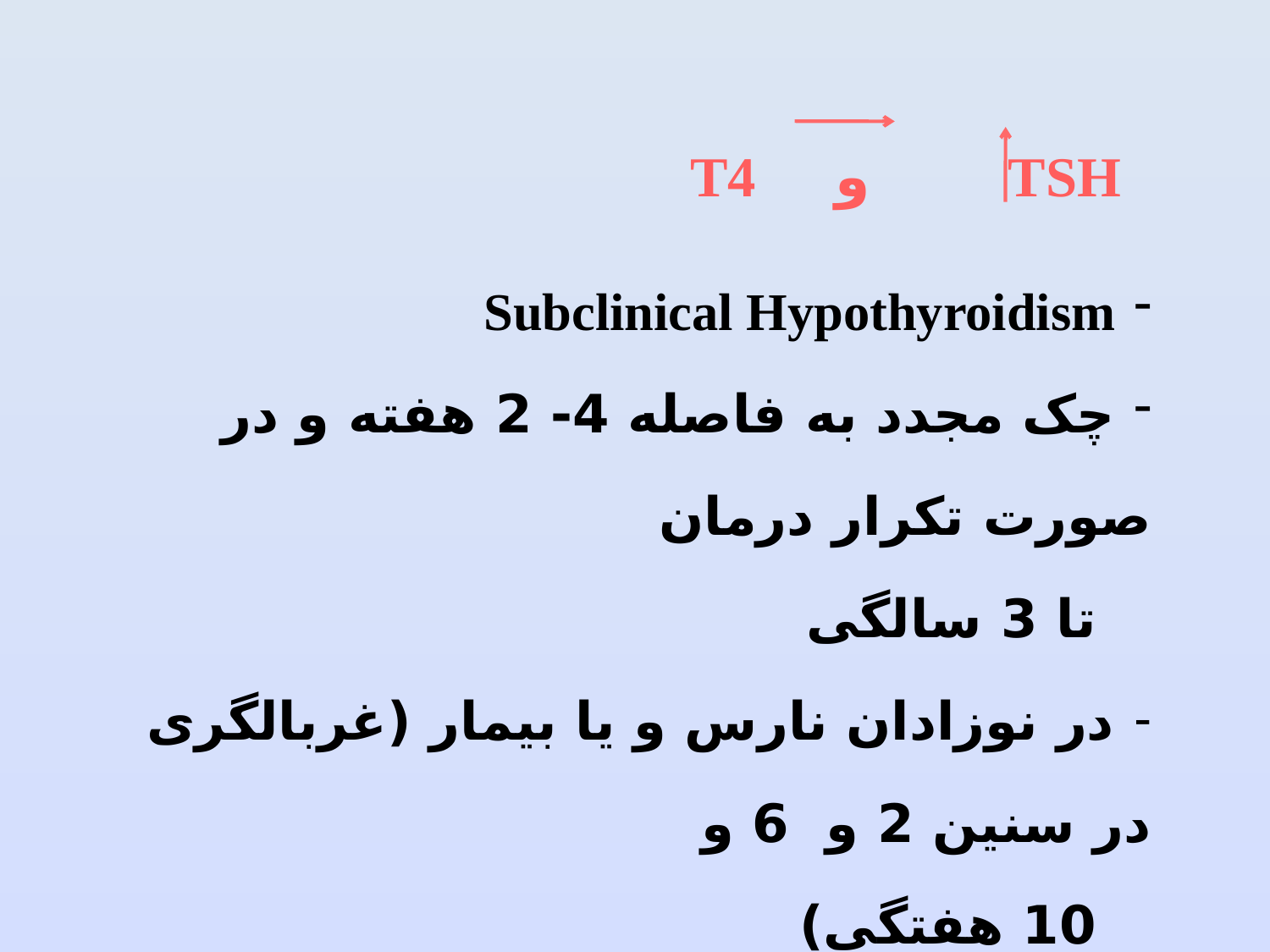

TSH       و    T4
 Subclinical Hypothyroidism
 چک مجدد به فاصله 4- 2 هفته و در صورت تکرار درمان
   تا 3 سالگی
 در نوزادان نارس و یا بیمار (غربالگری در سنین 2 و  6 و
   10 هفتگی)
 TSH ≥ 10 تا پایان هفته دوم : درمان جایگزین